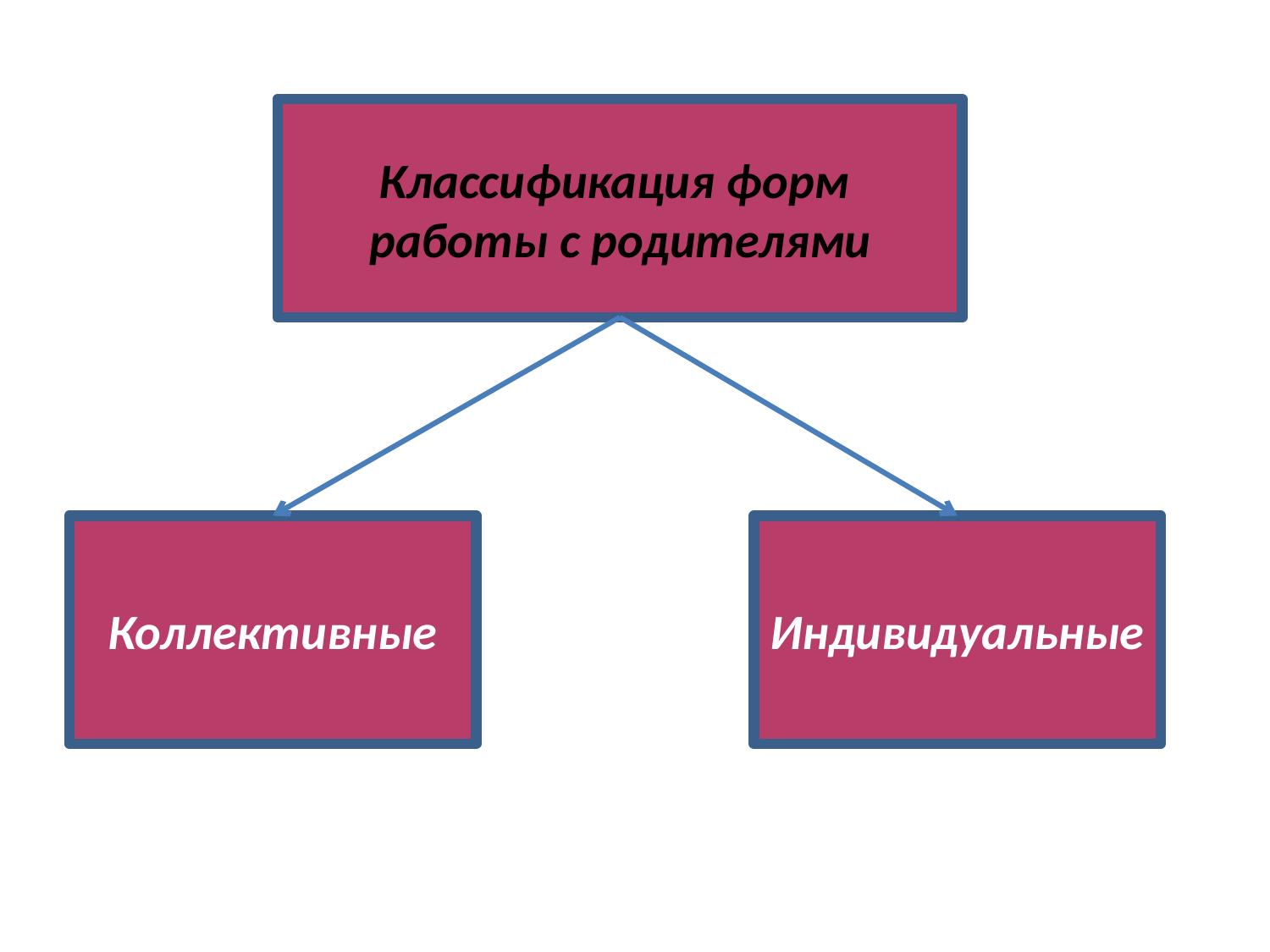

Классификация форм
работы с родителями
Коллективные
Индивидуальные